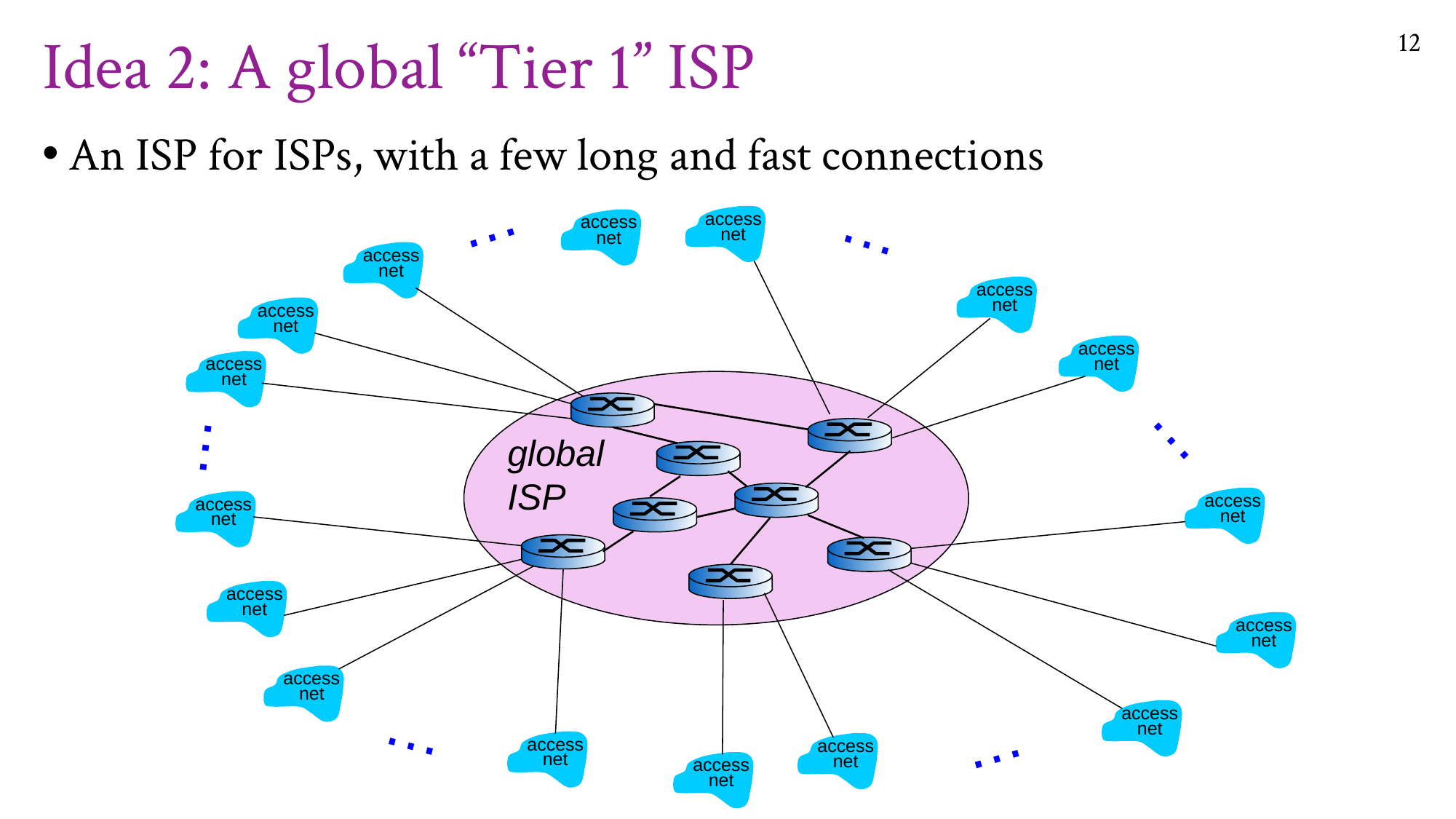

# Idea 2: A global “Tier 1” ISP
An ISP for ISPs, with a few long and fast connections
…
…

access
net

access
net

access
net

access
net

access
net

access
net

access
net
…
…

access
net

access
net

access
net

access
net

access
net

access
net
…
…

access
net

access
net

access
net

global
ISP